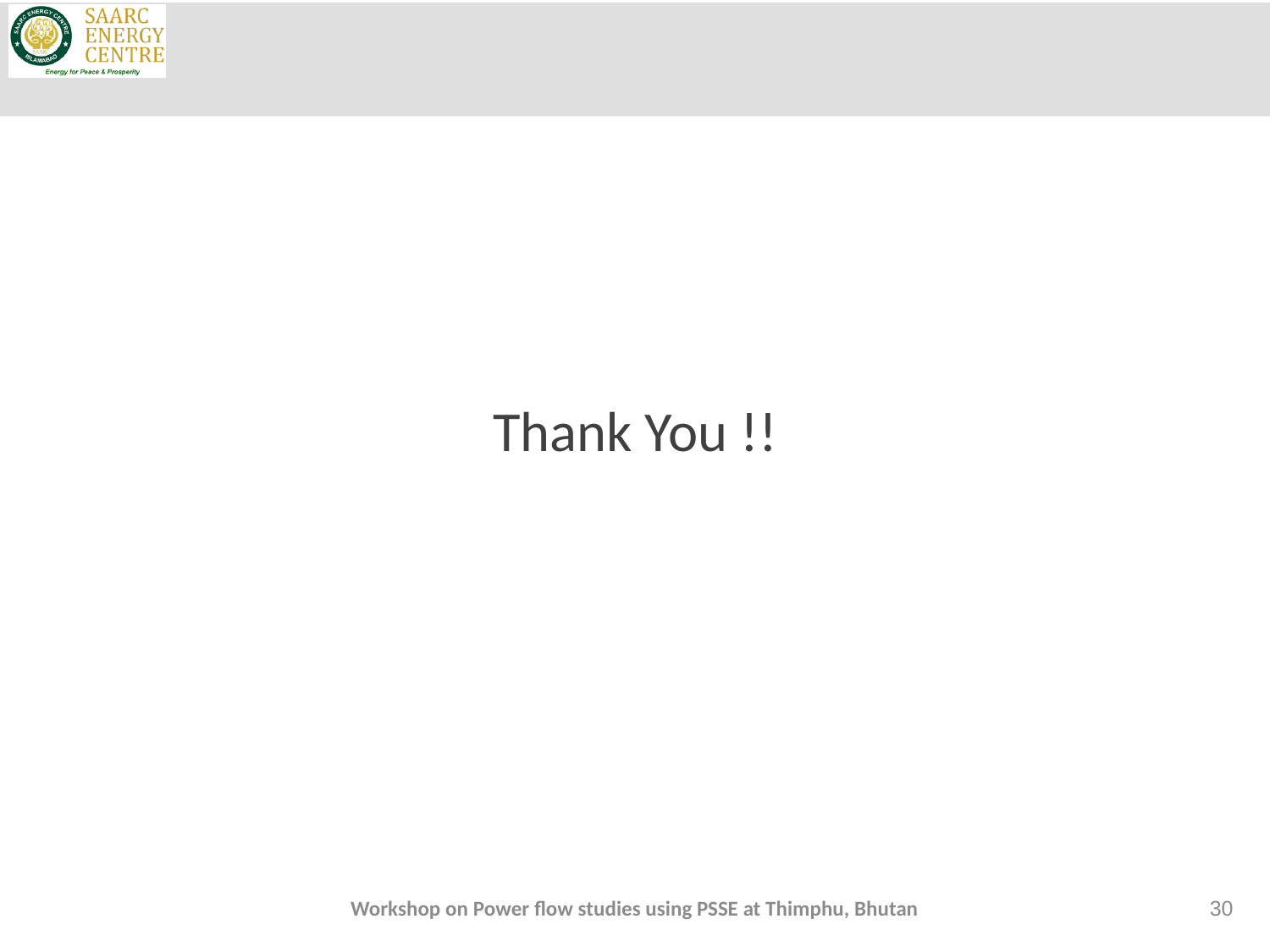

# Thank You !!
Workshop on Power flow studies using PSSE at Thimphu, Bhutan
30